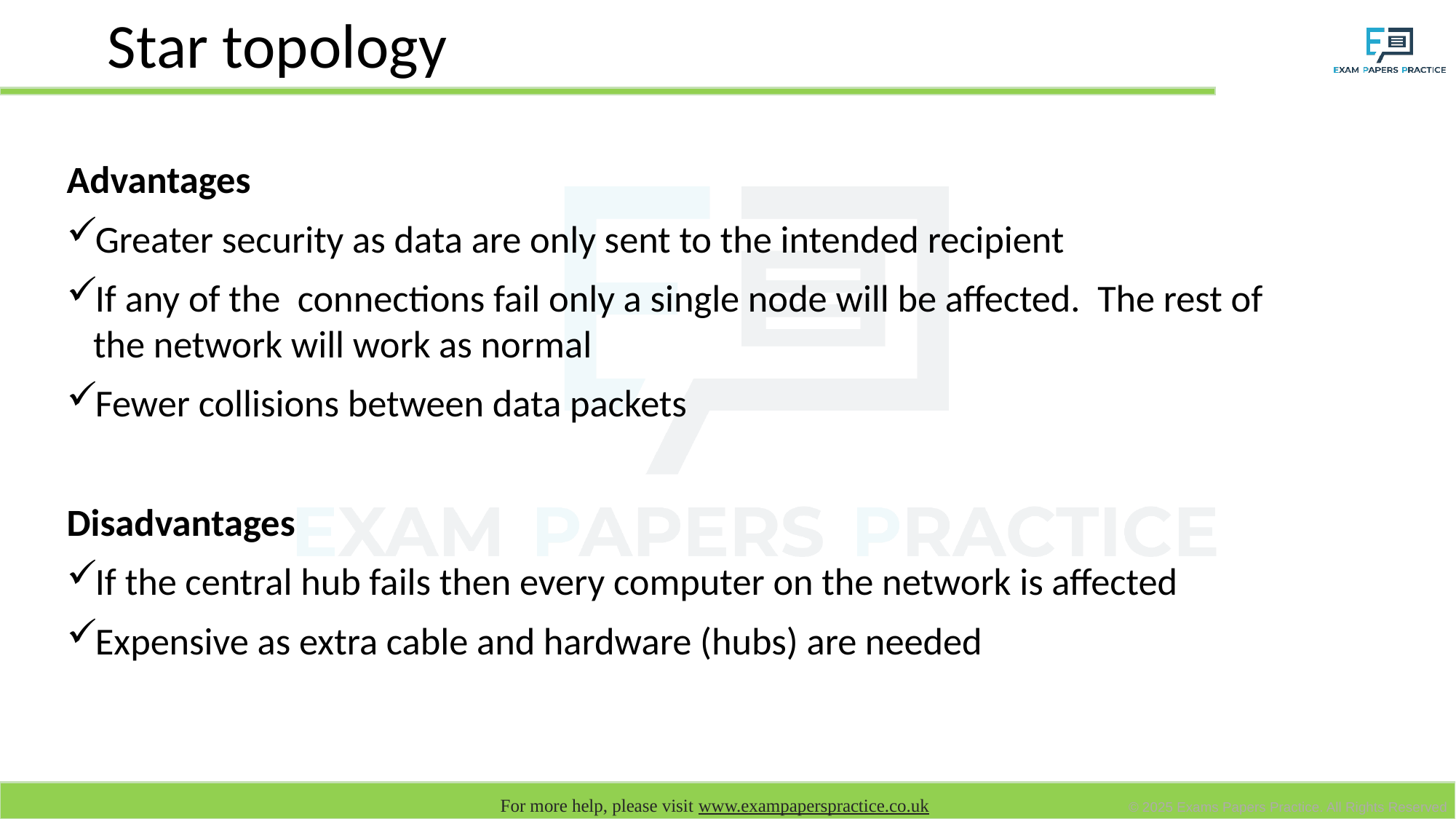

# Star topology
Advantages
Greater security as data are only sent to the intended recipient
If any of the  connections fail only a single node will be affected.  The rest of the network will work as normal
Fewer collisions between data packets

Disadvantages
If the central hub fails then every computer on the network is affected
Expensive as extra cable and hardware (hubs) are needed